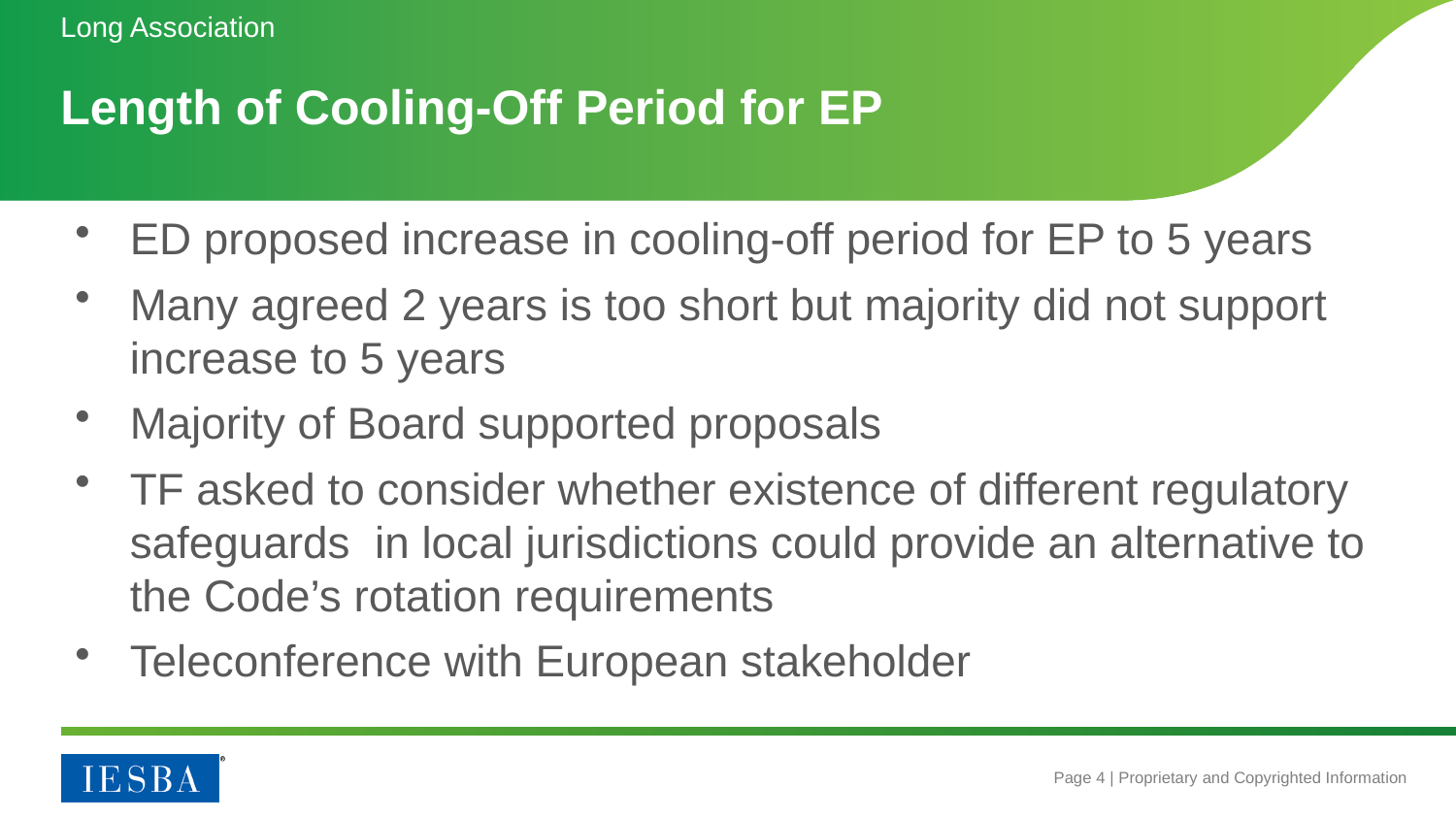

Long Association
# Length of Cooling-Off Period for EP
ED proposed increase in cooling-off period for EP to 5 years
Many agreed 2 years is too short but majority did not support increase to 5 years
Majority of Board supported proposals
TF asked to consider whether existence of different regulatory safeguards  in local jurisdictions could provide an alternative to the Code’s rotation requirements
Teleconference with European stakeholder